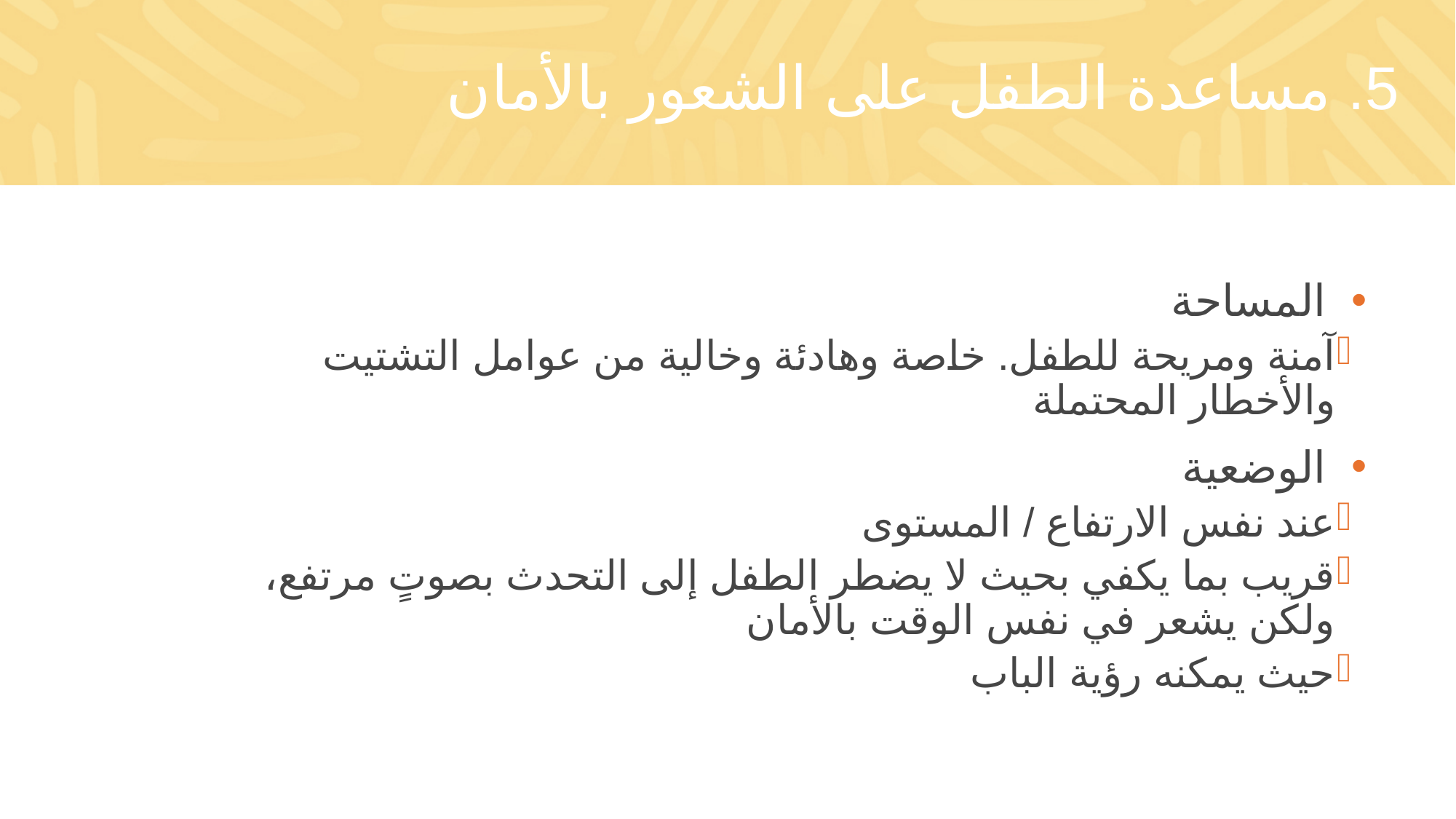

# 5. مساعدة الطفل على الشعور بالأمان
المساحة
آمنة ومريحة للطفل. خاصة وهادئة وخالية من عوامل التشتيت والأخطار المحتملة
الوضعية
عند نفس الارتفاع / المستوى
قريب بما يكفي بحيث لا يضطر الطفل إلى التحدث بصوتٍ مرتفع، ولكن يشعر في نفس الوقت بالأمان
حيث يمكنه رؤية الباب